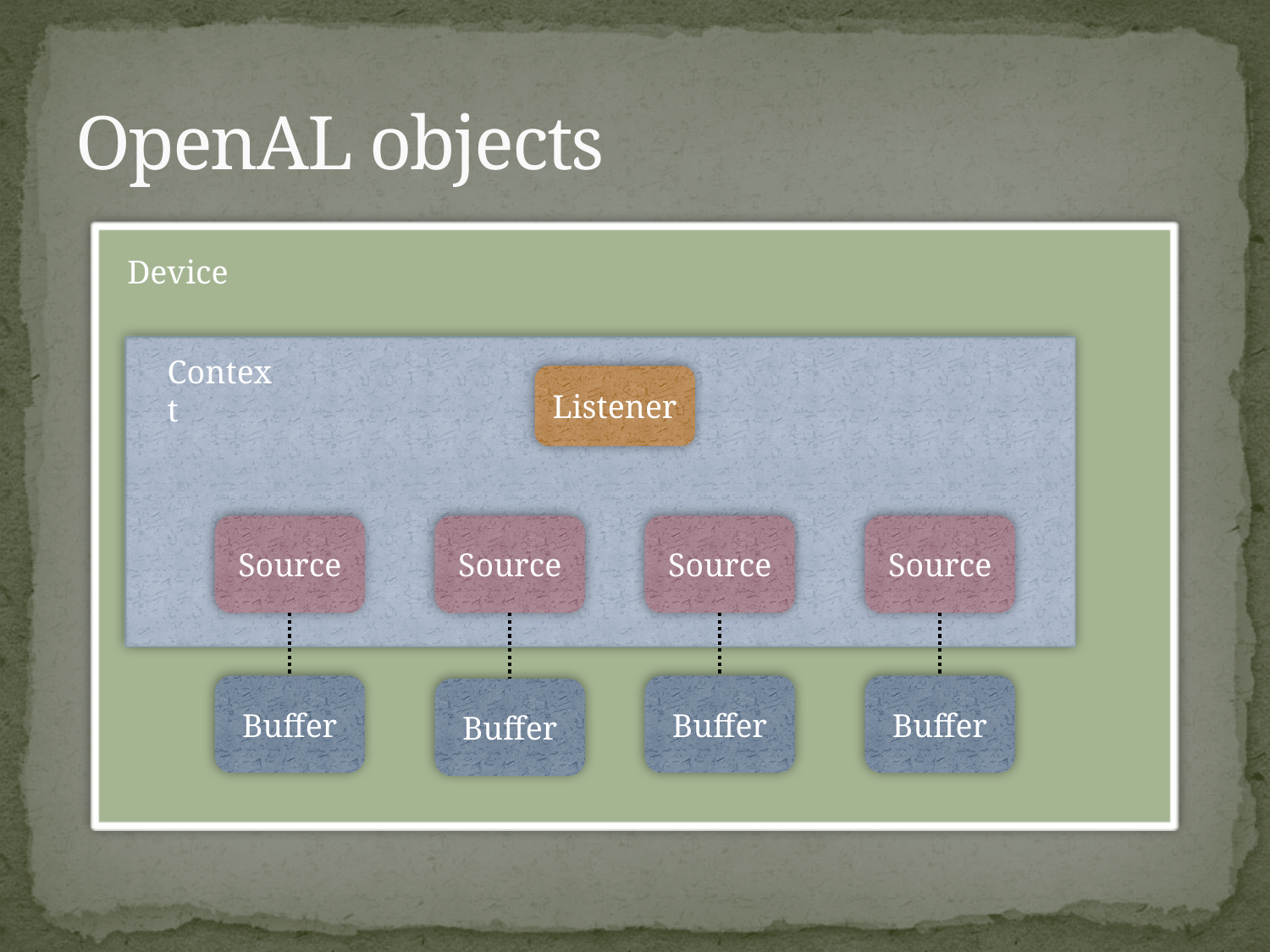

# OpenAL objects

Device

Context
Listener
Source
Source
Source
Source
Buffer
Buffer
Buffer
Buffer